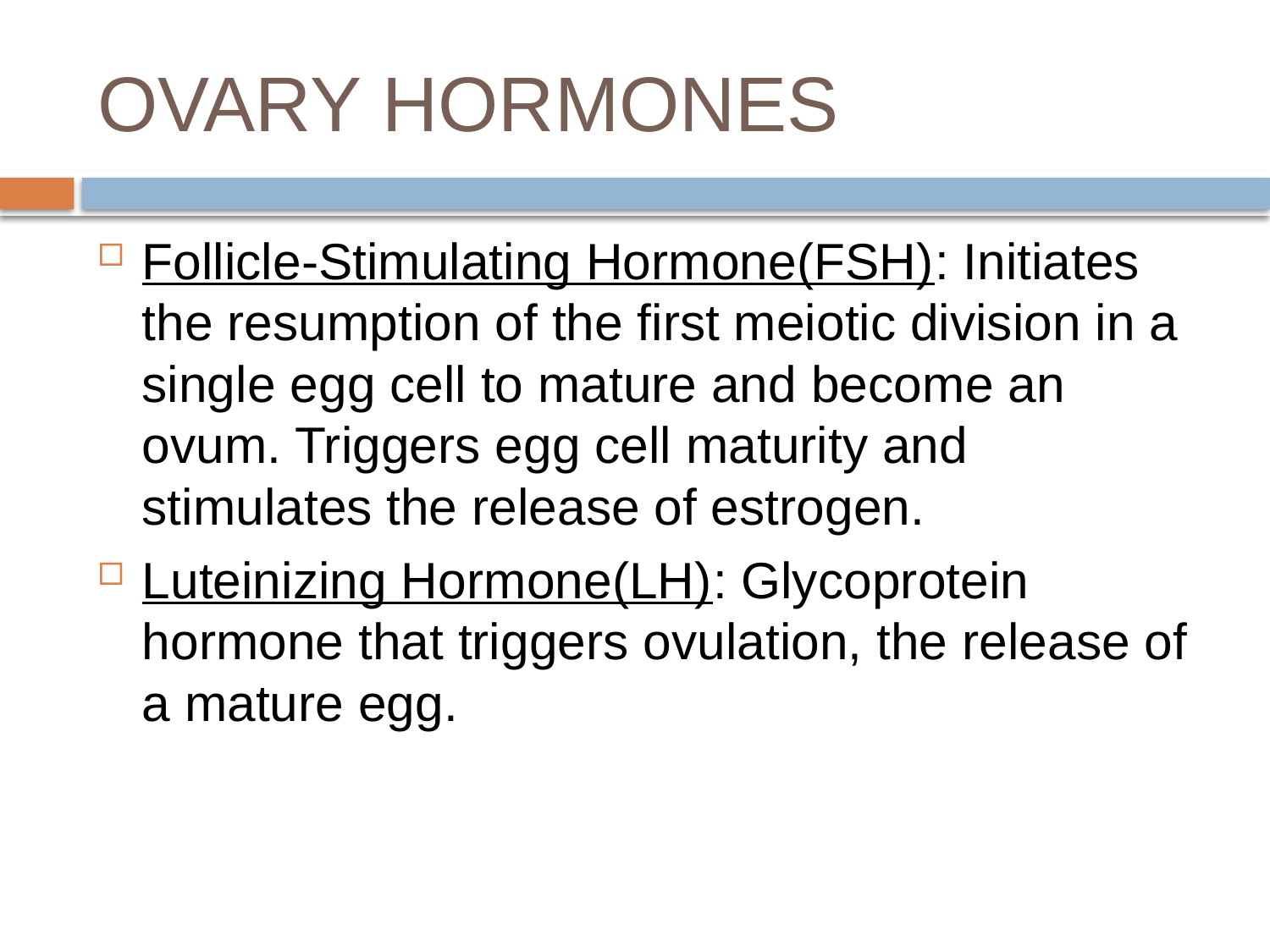

# OVARY HORMONES
Follicle-Stimulating Hormone(FSH): Initiates the resumption of the first meiotic division in a single egg cell to mature and become an ovum. Triggers egg cell maturity and stimulates the release of estrogen.
Luteinizing Hormone(LH): Glycoprotein hormone that triggers ovulation, the release of a mature egg.